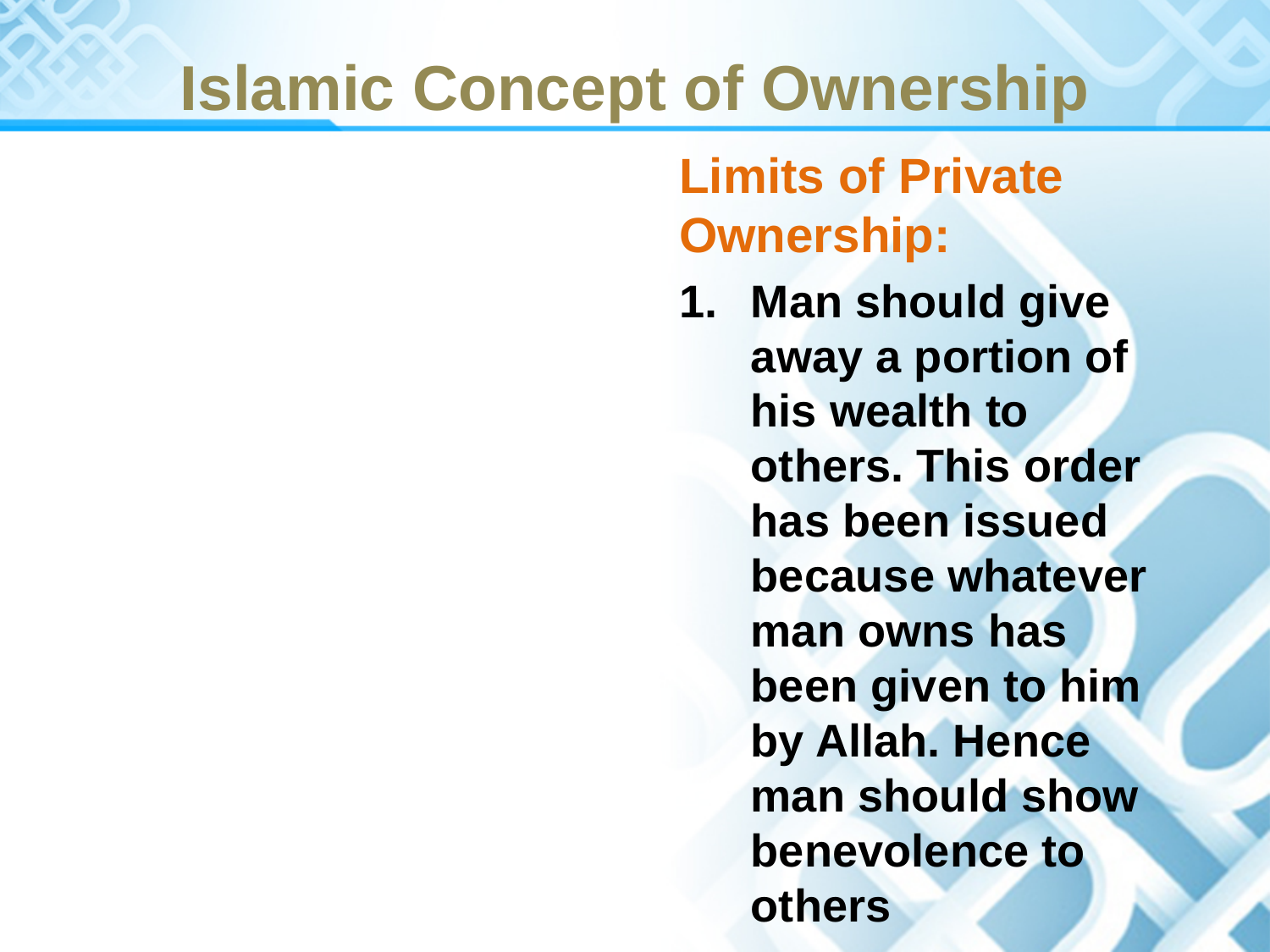

Islamic Concept of Ownership
Limits of Private Ownership:
Man should give away a portion of his wealth to others. This order has been issued because whatever man owns has been given to him by Allah. Hence man should show benevolence to others